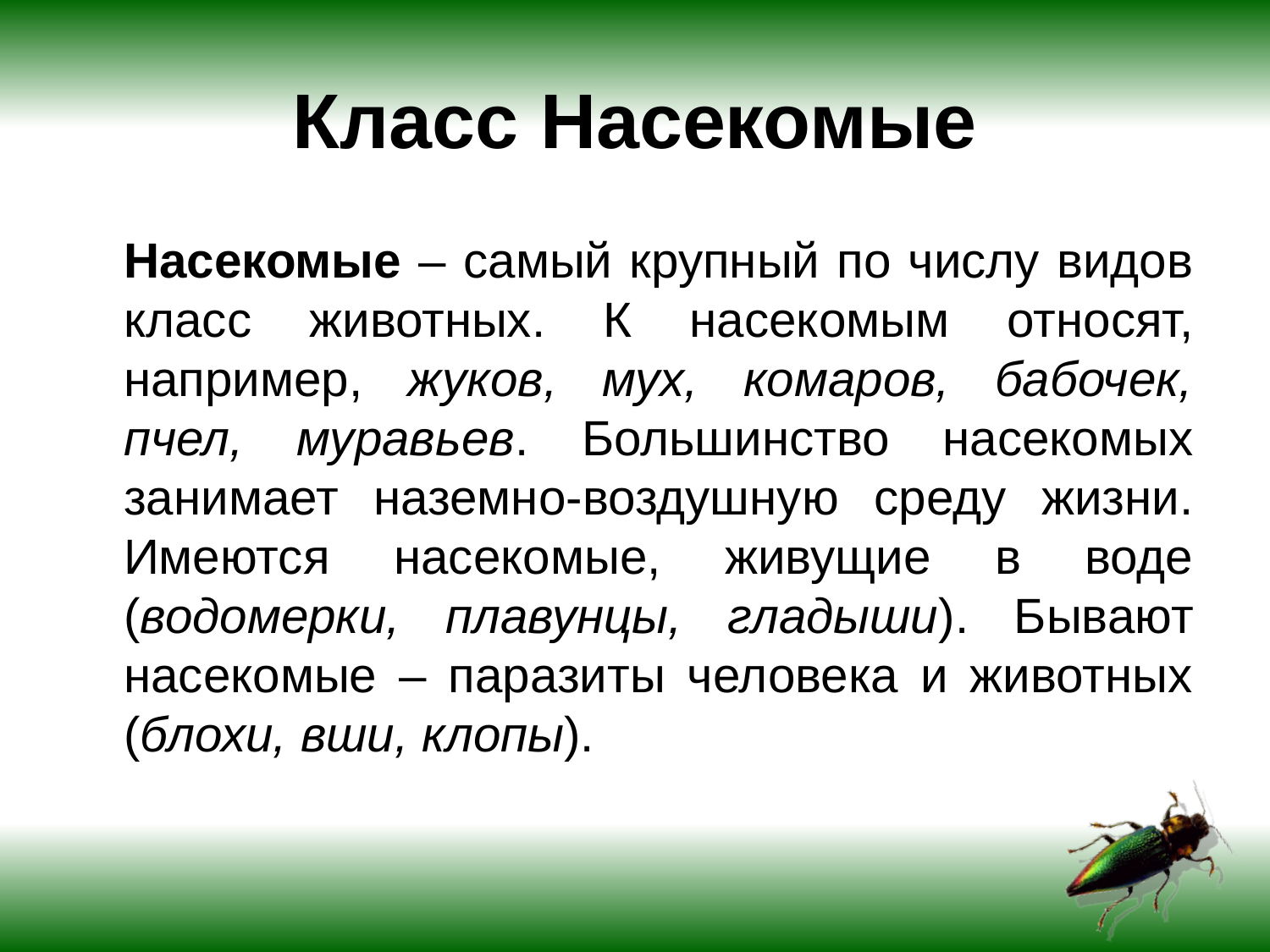

# Класс Насекомые
	Насекомые – самый крупный по числу видов класс животных. К насекомым относят, например, жуков, мух, комаров, бабочек, пчел, муравьев. Большинство насекомых занимает наземно-воздушную среду жизни. Имеются насекомые, живущие в воде (водомерки, плавунцы, гладыши). Бывают насекомые – паразиты человека и животных (блохи, вши, клопы).